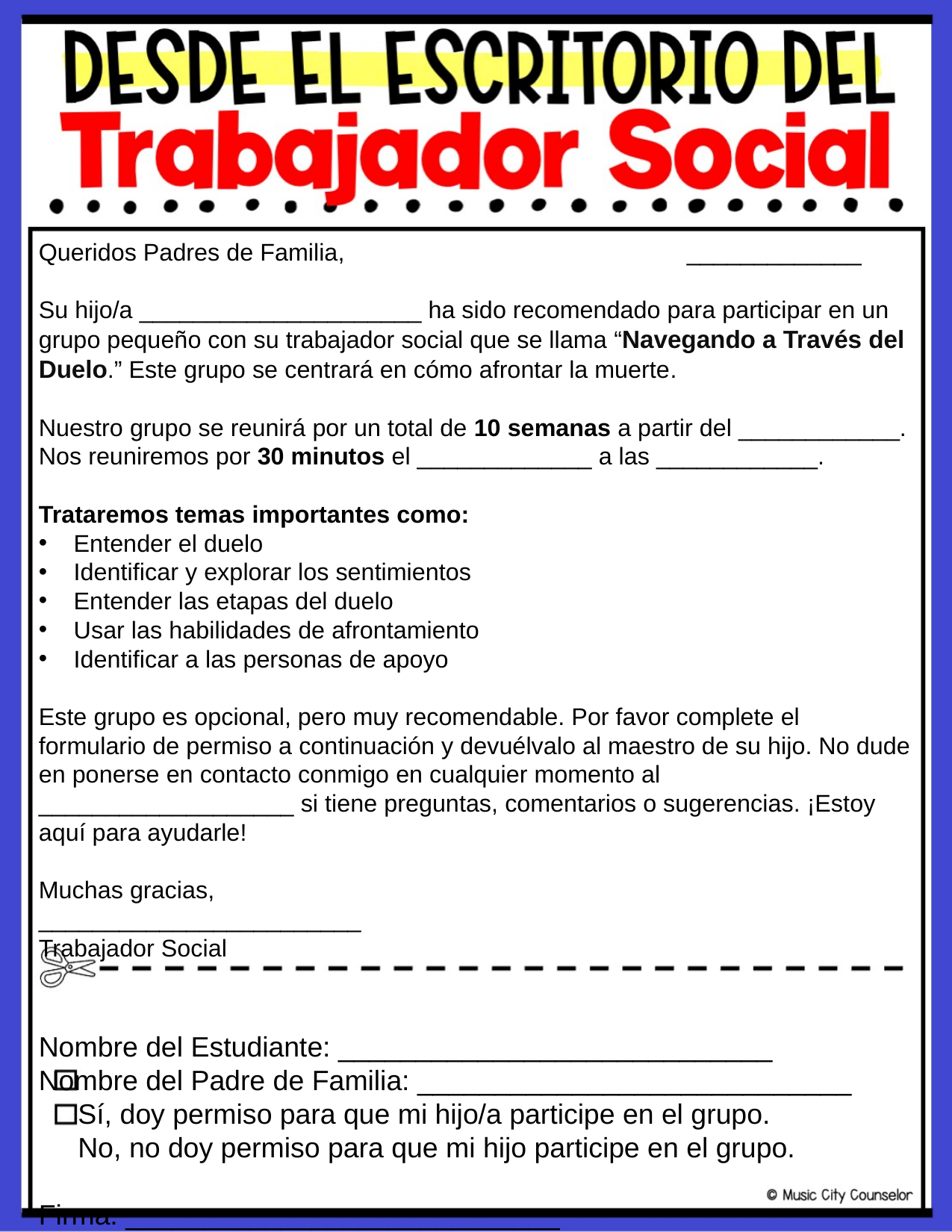

Queridos Padres de Familia,                                                   _____________

Su hijo/a _____________________ ha sido recomendado para participar en un grupo pequeño con su trabajador social que se llama “Navegando a Través del Duelo.” Este grupo se centrará en cómo afrontar la muerte.

Nuestro grupo se reunirá por un total de 10 semanas a partir del ____________. Nos reuniremos por 30 minutos el _____________ a las ____________.

Trataremos temas importantes como:
Entender el duelo
Identificar y explorar los sentimientos
Entender las etapas del duelo
Usar las habilidades de afrontamiento
Identificar a las personas de apoyo

Este grupo es opcional, pero muy recomendable. Por favor complete el formulario de permiso a continuación y devuélvalo al maestro de su hijo. No dude en ponerse en contacto conmigo en cualquier momento al ___________________ si tiene preguntas, comentarios o sugerencias. ¡Estoy aquí para ayudarle!

Muchas gracias,
________________________
Trabajador Social

Nombre del Estudiante: ____________________________
Nombre del Padre de Familia: ____________________________
     Sí, doy permiso para que mi hijo/a participe en el grupo.
     No, no doy permiso para que mi hijo participe en el grupo.

Firma: ____________________________